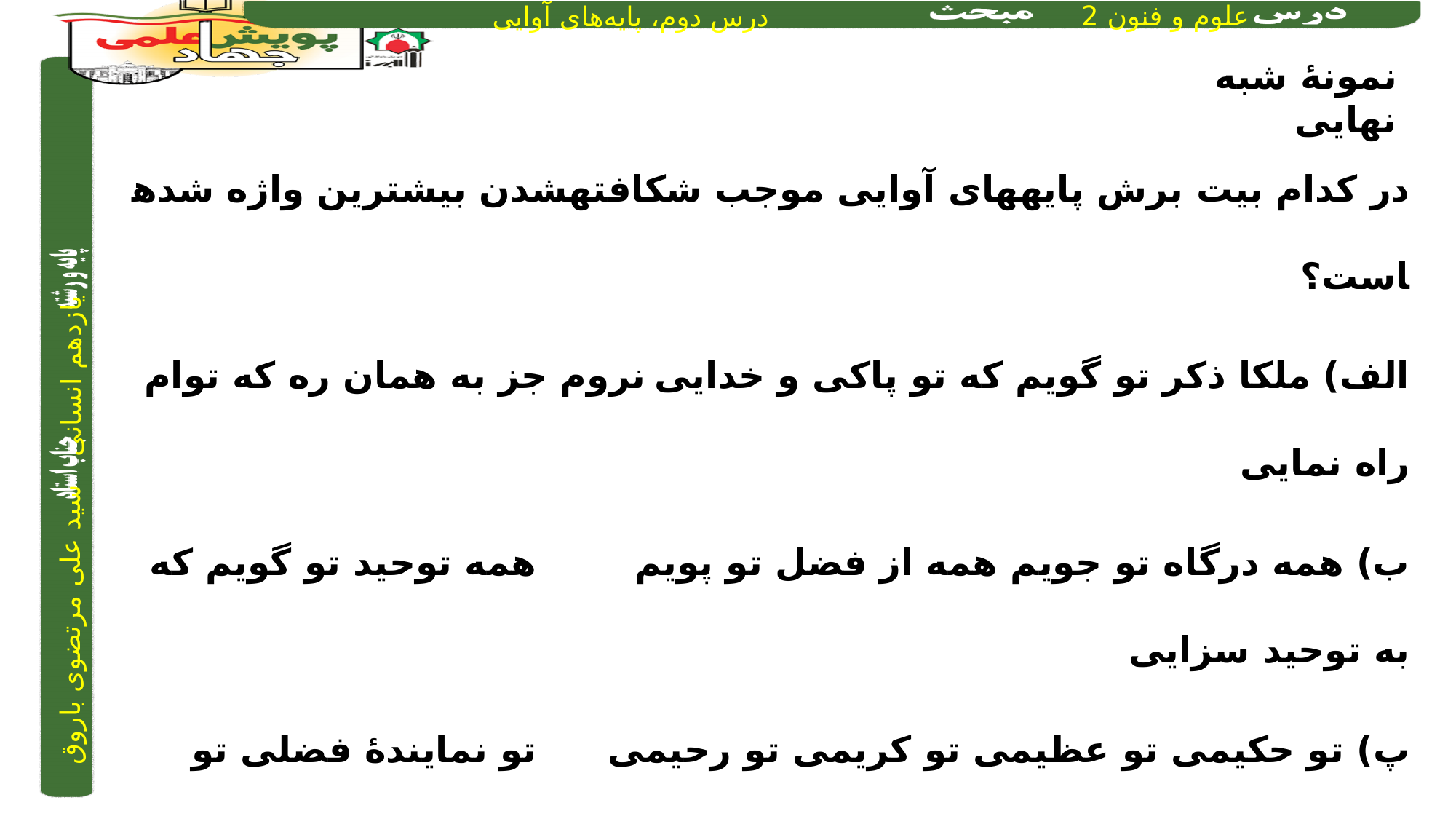

نمونۀ شبه نهایی
در کدام بیت برش پایه­های آوایی موجب شکافته­شدن بیشترین واژه­ شده­است؟
الف) ملکا ذکر تو گویم که تو پاکی و خدایی		نروم جز به همان ره که توام راه نمایی
ب) همه درگاه تو جویم همه از فضل تو پویم		همه توحید تو گویم که به توحید سزایی
پ) تو حکیمی تو عظیمی تو کریمی تو رحیمی		تو نمایندۀ فضلی تو سزاوار ثنایی
ت) همه عزی و جلالی همه علمی و یقینی			همه نوری و سروری همه جودی و جزایی
پاسخ: ب